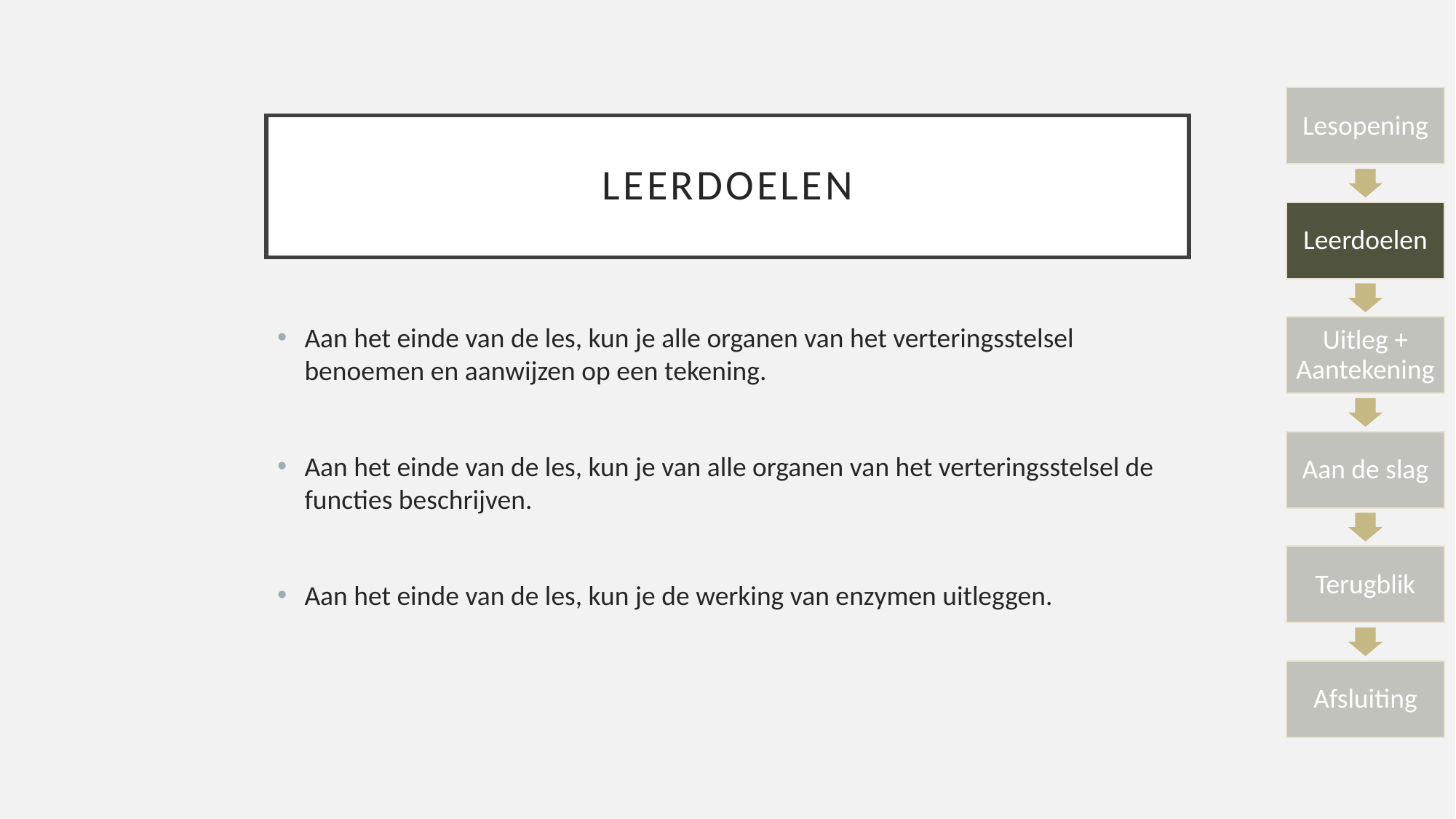

Lesopening

Leerdoelen

Uitleg + Aantekening

Aan de slag

Terugblik

Afsluiting
# Leerdoelen
Aan het einde van de les, kun je alle organen van het verteringsstelsel benoemen en aanwijzen op een tekening.

Aan het einde van de les, kun je van alle organen van het verteringsstelsel de functies beschrijven.

Aan het einde van de les, kun je de werking van enzymen uitleggen.